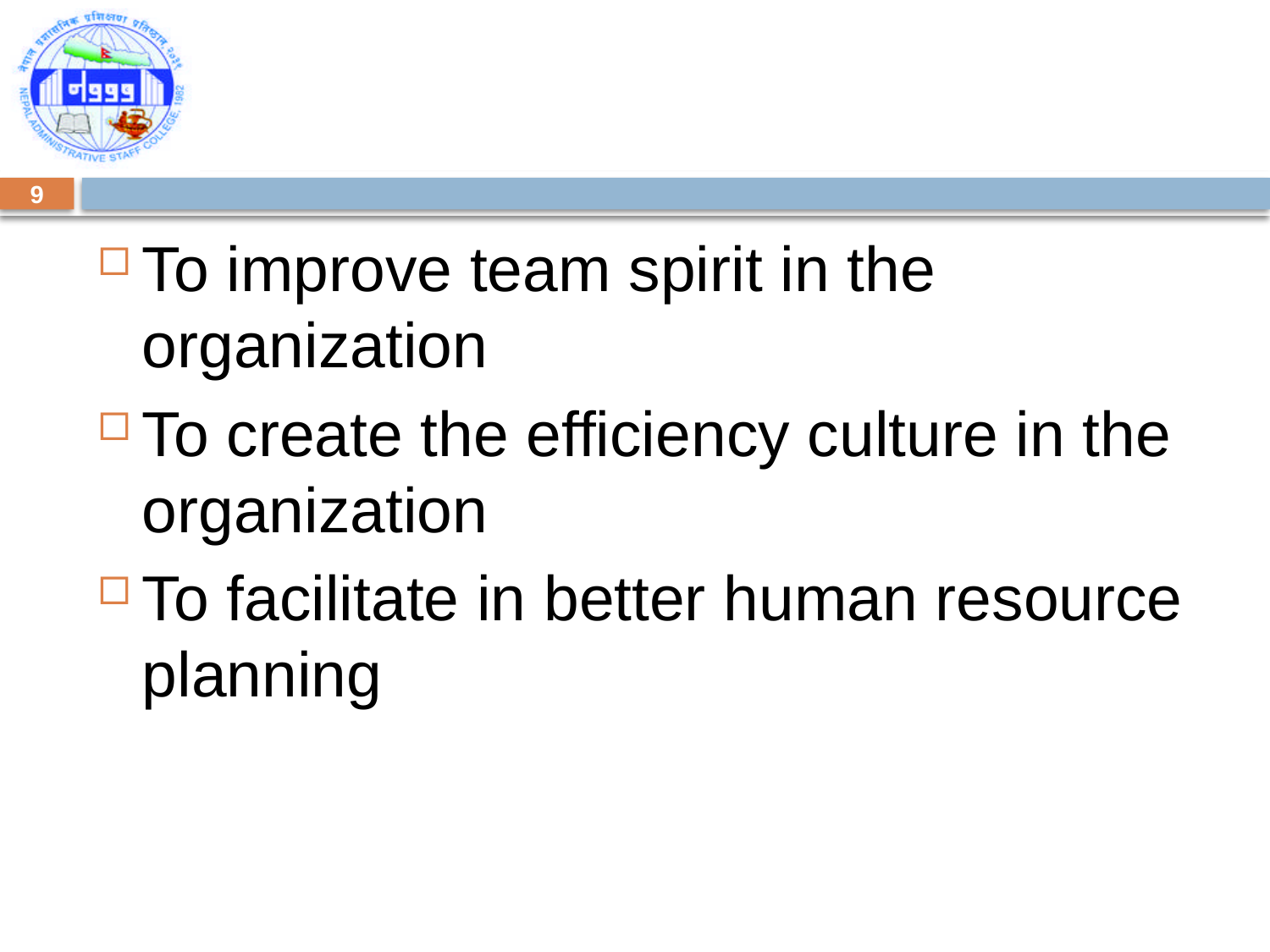

#
9
To improve team spirit in the organization
To create the efficiency culture in the organization
To facilitate in better human resource planning